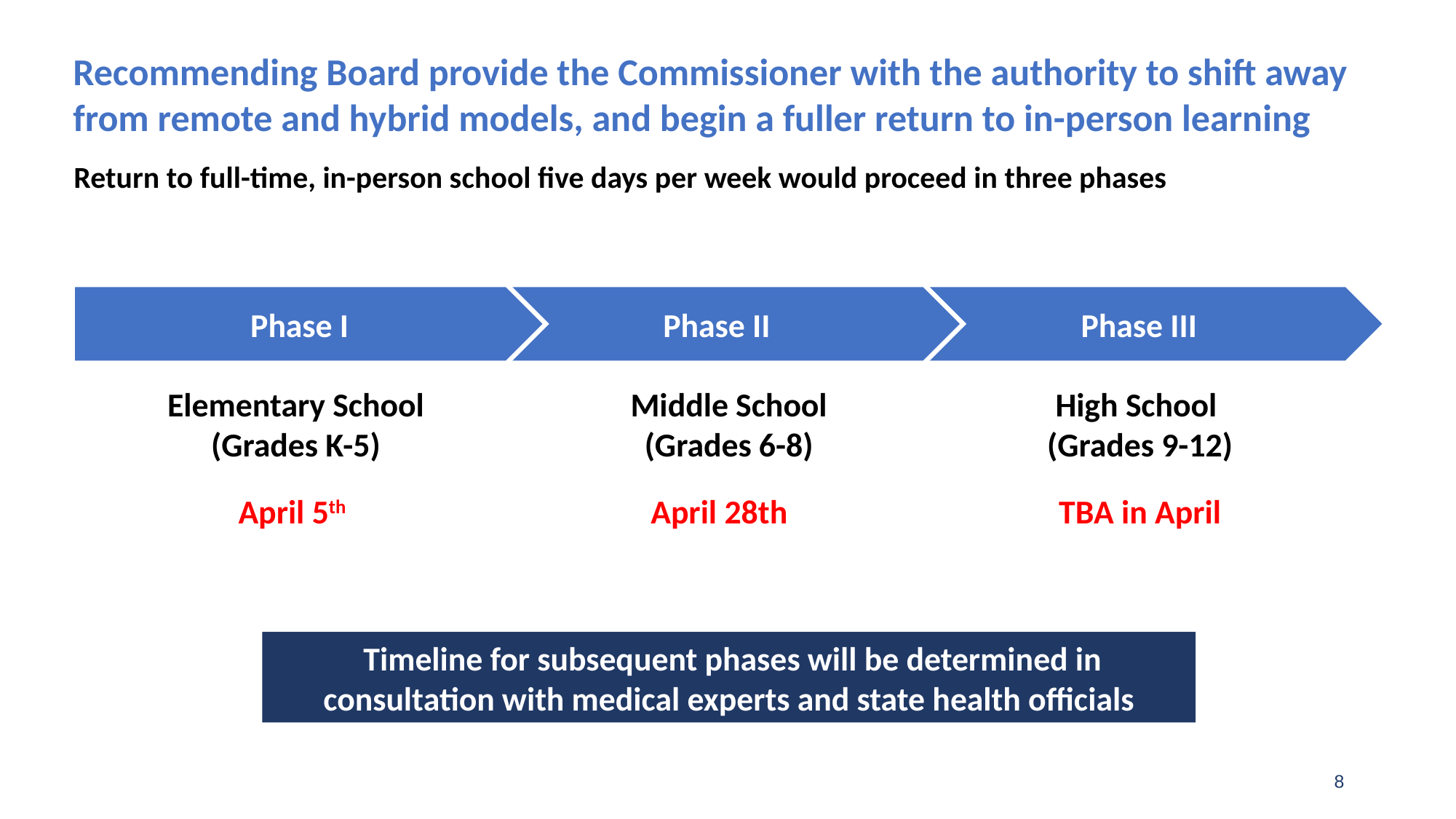

Recommending Board provide the Commissioner with the authority to shift away from remote and hybrid models, and begin a fuller return to in-person learning
Return to full-time, in-person school five days per week would proceed in three phases
Phase I
Phase II
Phase III
Elementary School (Grades K-5)
Middle School (Grades 6-8)
High School
(Grades 9-12)
April 5th
April 28th
TBA in April
 Timeline for subsequent phases will be determined in consultation with medical experts and state health officials
8